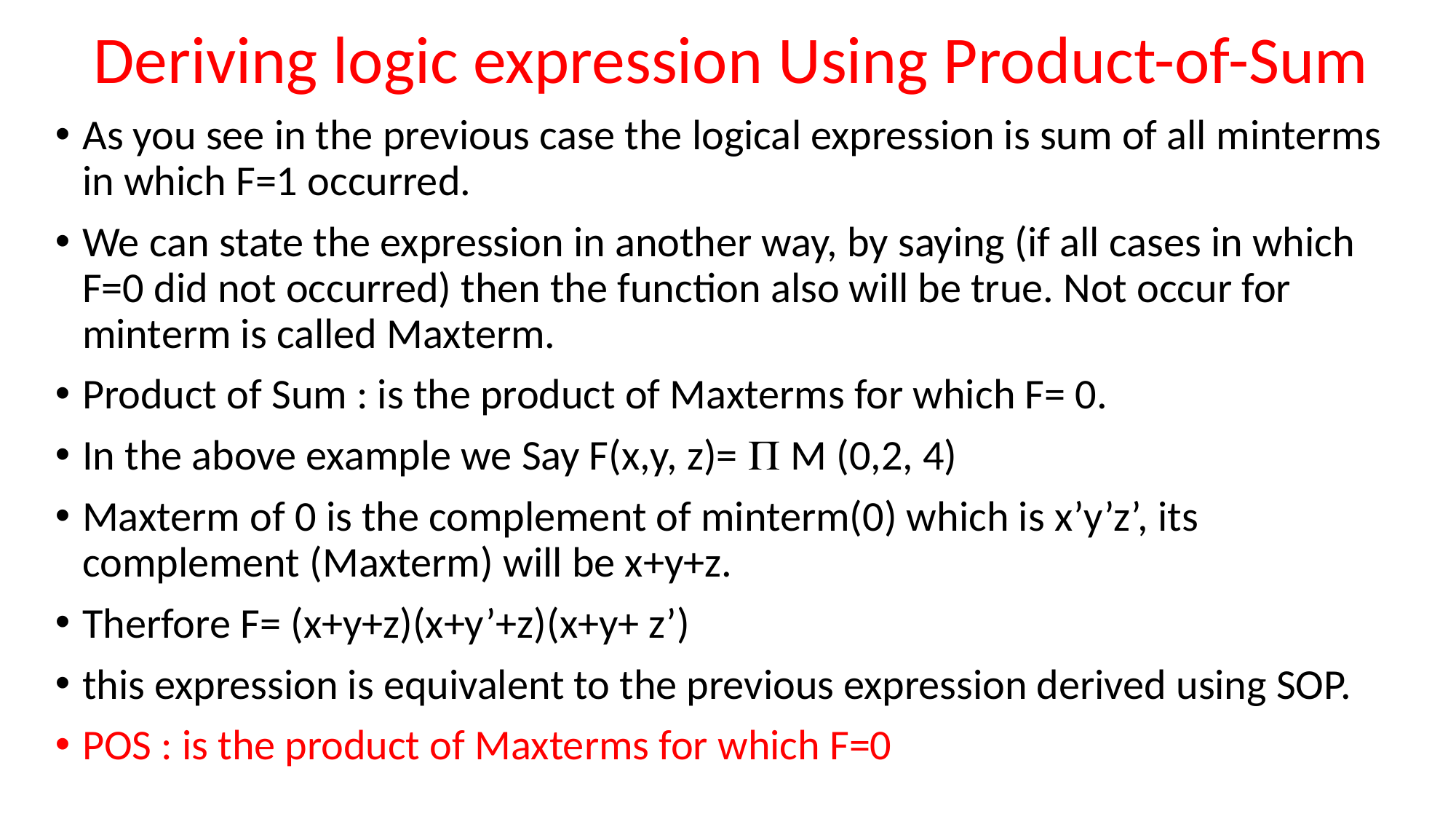

# Deriving logic expression Using Product-of-Sum
As you see in the previous case the logical expression is sum of all minterms in which F=1 occurred.
We can state the expression in another way, by saying (if all cases in which F=0 did not occurred) then the function also will be true. Not occur for minterm is called Maxterm.
Product of Sum : is the product of Maxterms for which F= 0.
In the above example we Say F(x,y, z)= Π M (0,2, 4)
Maxterm of 0 is the complement of minterm(0) which is x’y’z’, its complement (Maxterm) will be x+y+z.
Therfore F= (x+y+z)(x+y’+z)(x+y+ z’)
this expression is equivalent to the previous expression derived using SOP.
POS : is the product of Maxterms for which F=0